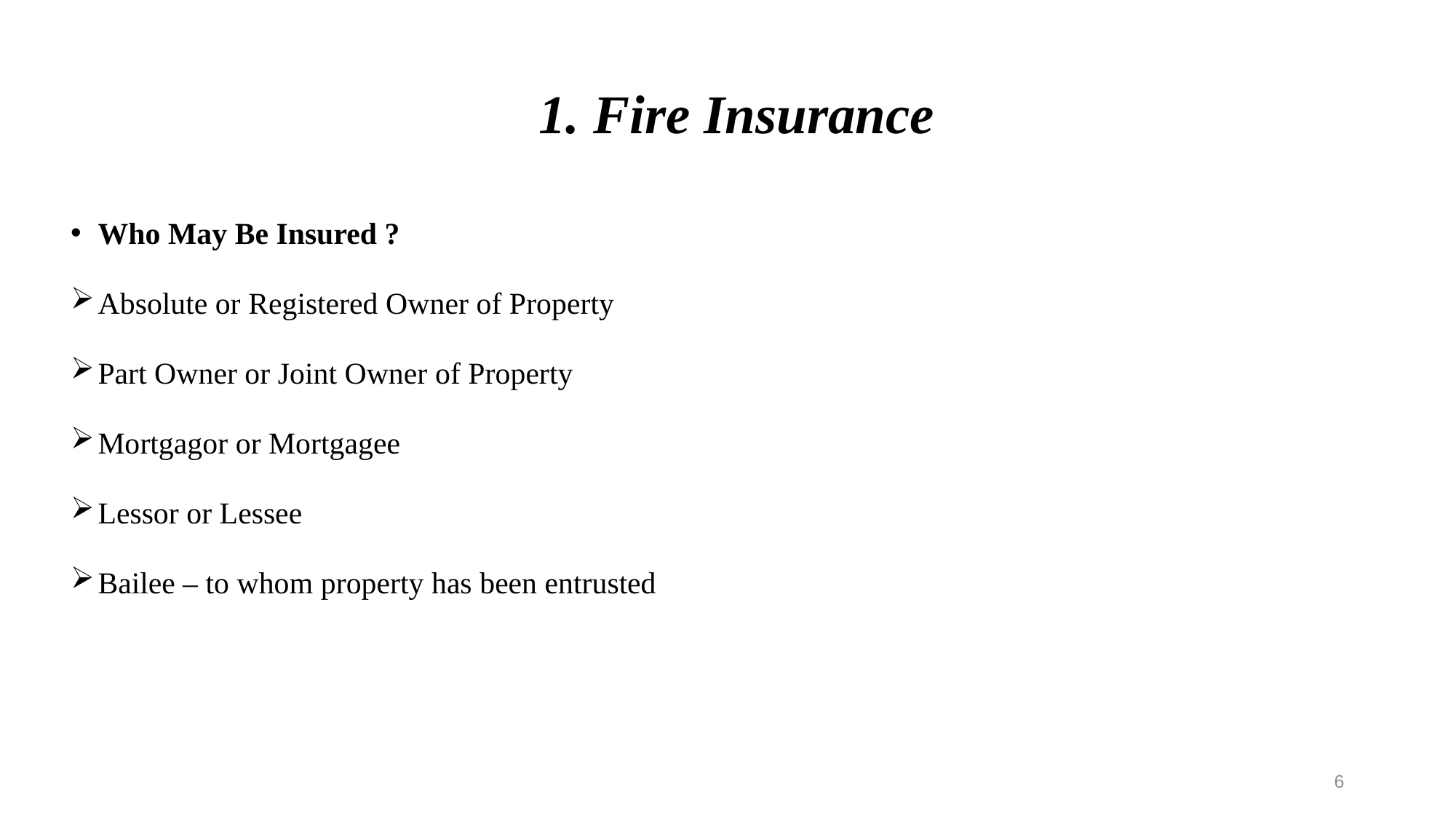

# 1. Fire Insurance
Who May Be Insured ?
Absolute or Registered Owner of Property
Part Owner or Joint Owner of Property
Mortgagor or Mortgagee
Lessor or Lessee
Bailee – to whom property has been entrusted
6